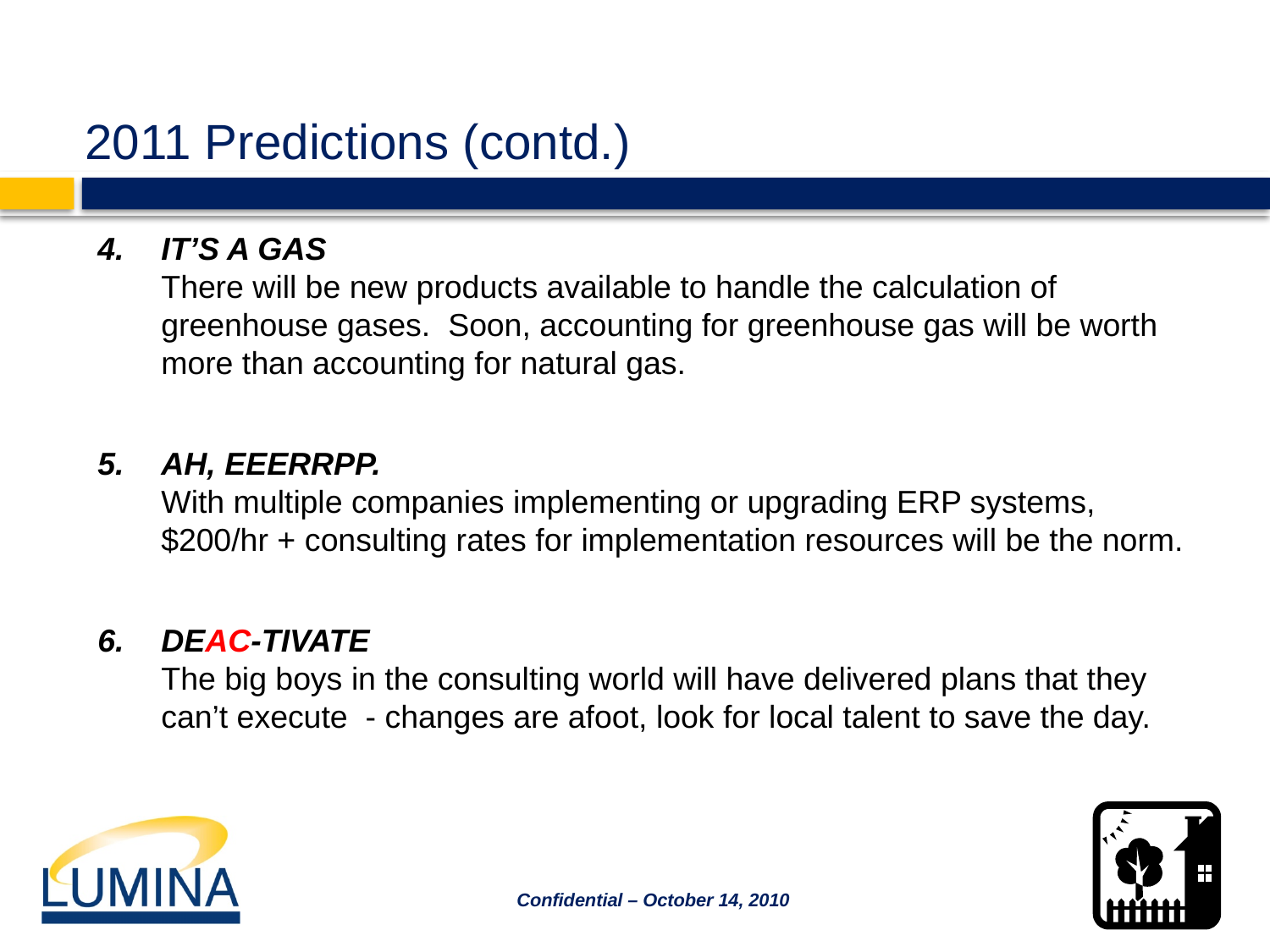

# 2011 Predictions (contd.)
IT’S A GAS
There will be new products available to handle the calculation of greenhouse gases.  Soon, accounting for greenhouse gas will be worth more than accounting for natural gas.

AH, EEERRPP.
With multiple companies implementing or upgrading ERP systems, $200/hr + consulting rates for implementation resources will be the norm.

DEAC-TIVATE
The big boys in the consulting world will have delivered plans that they can’t execute  - changes are afoot, look for local talent to save the day.